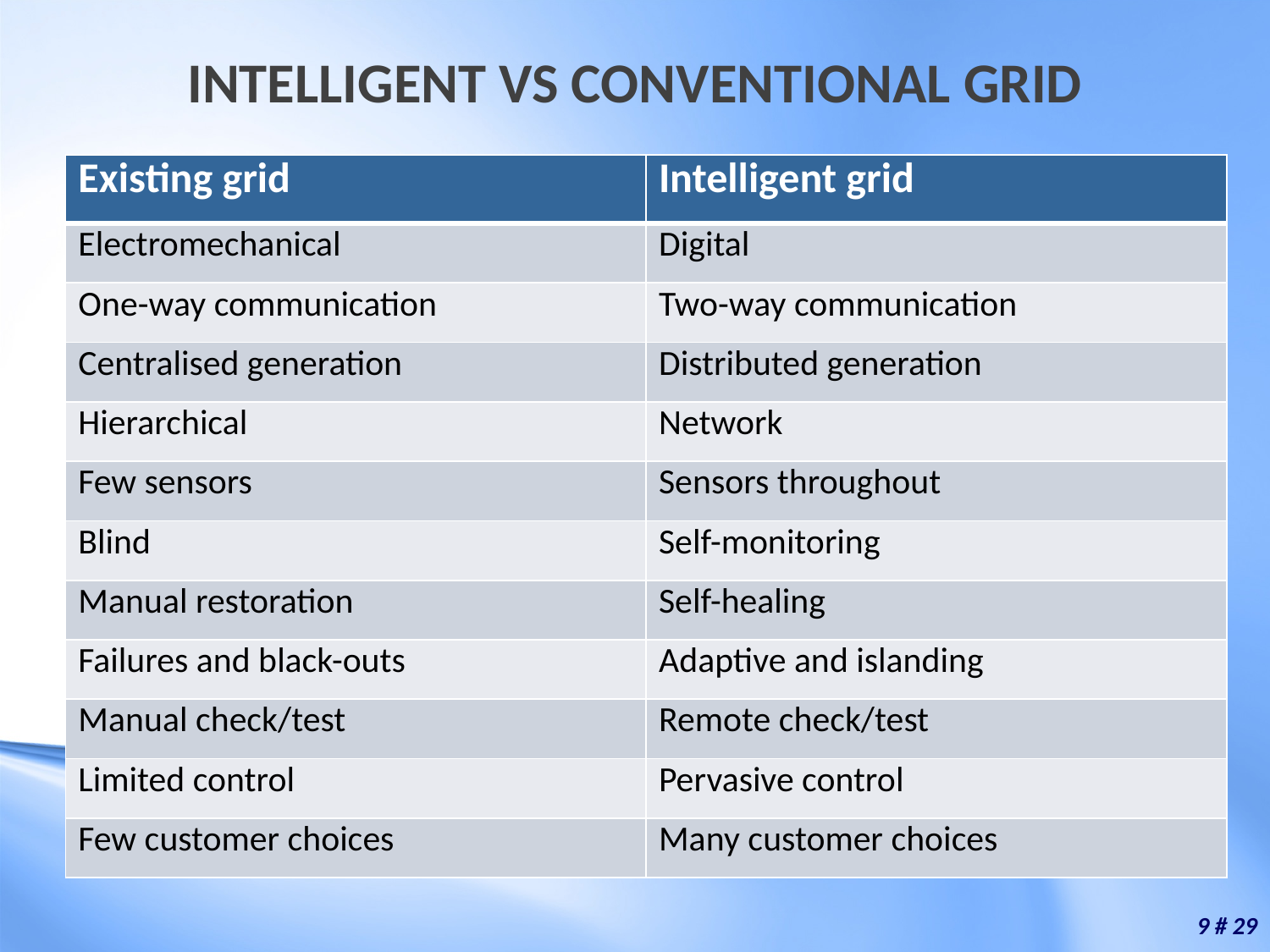

# INTELLIGENT VS CONVENTIONAL GRID
| Existing grid | Intelligent grid |
| --- | --- |
| Electromechanical | Digital |
| One-way communication | Two-way communication |
| Centralised generation | Distributed generation |
| Hierarchical | Network |
| Few sensors | Sensors throughout |
| Blind | Self-monitoring |
| Manual restoration | Self-healing |
| Failures and black-outs | Adaptive and islanding |
| Manual check/test | Remote check/test |
| Limited control | Pervasive control |
| Few customer choices | Many customer choices |
9 # 29